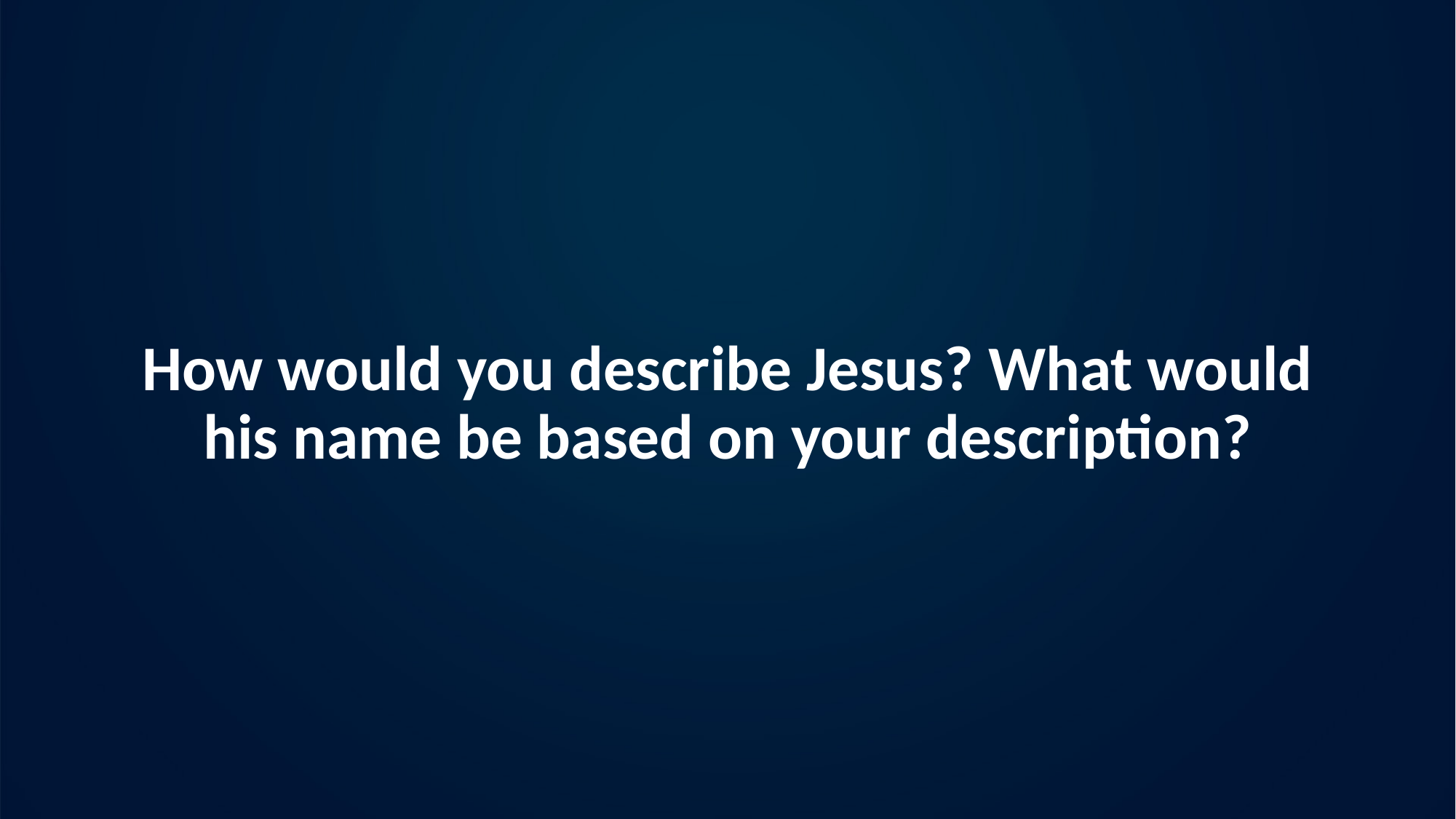

# How would you describe Jesus? What would his name be based on your description?